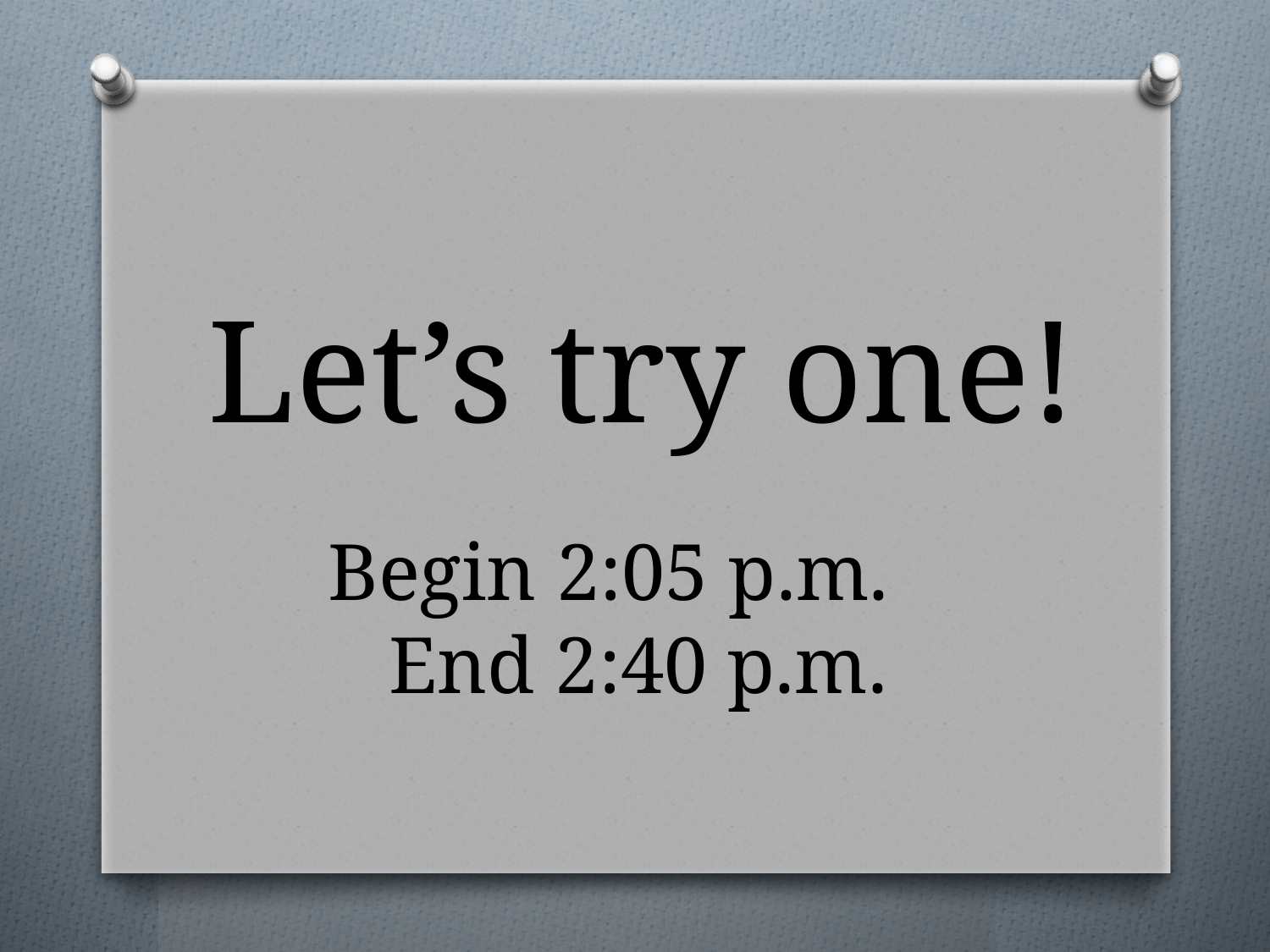

# Let’s try one!
Begin 2:05 p.m.
End 2:40 p.m.